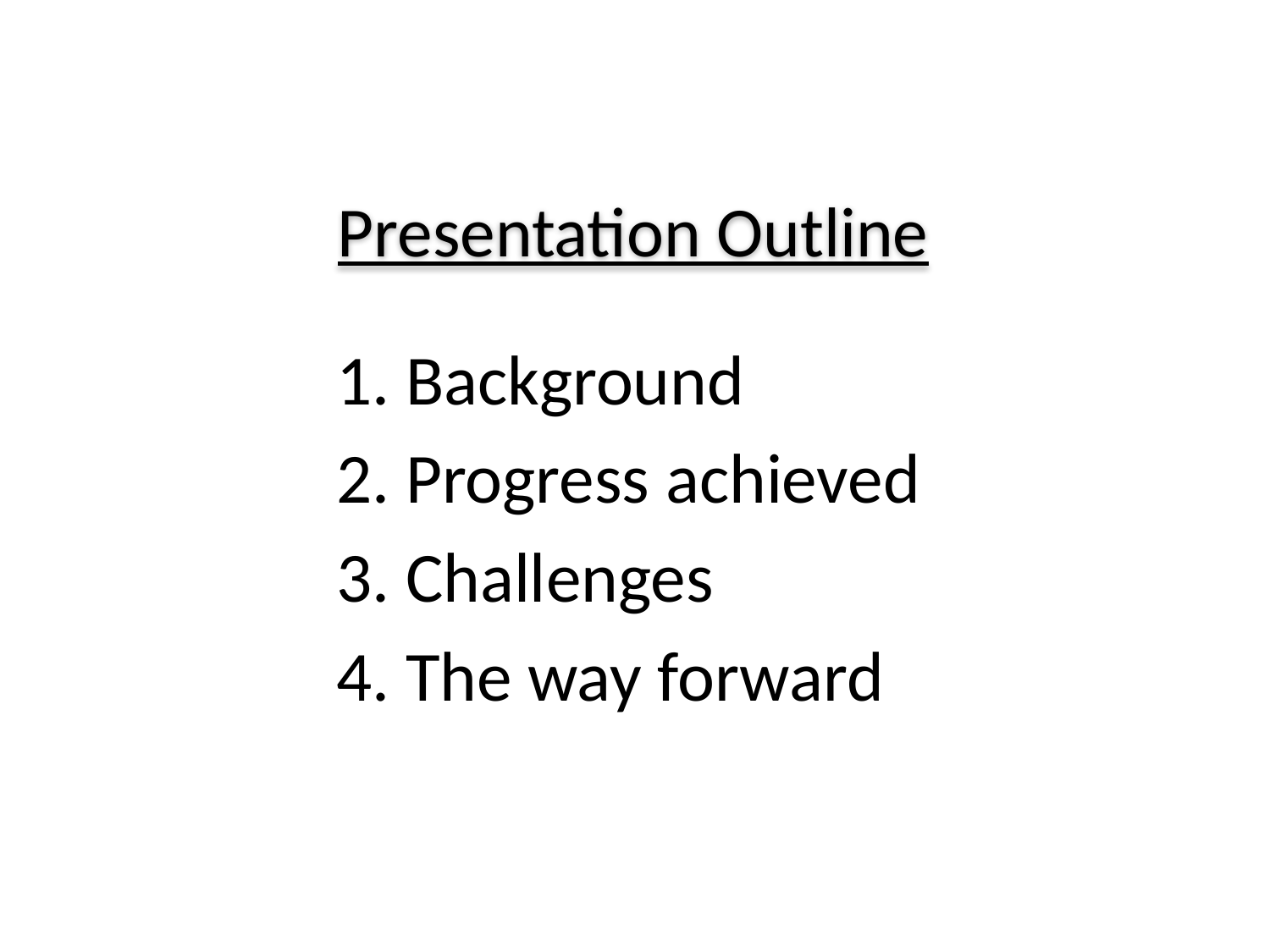

Presentation Outline
 Background
 Progress achieved
 Challenges
 The way forward